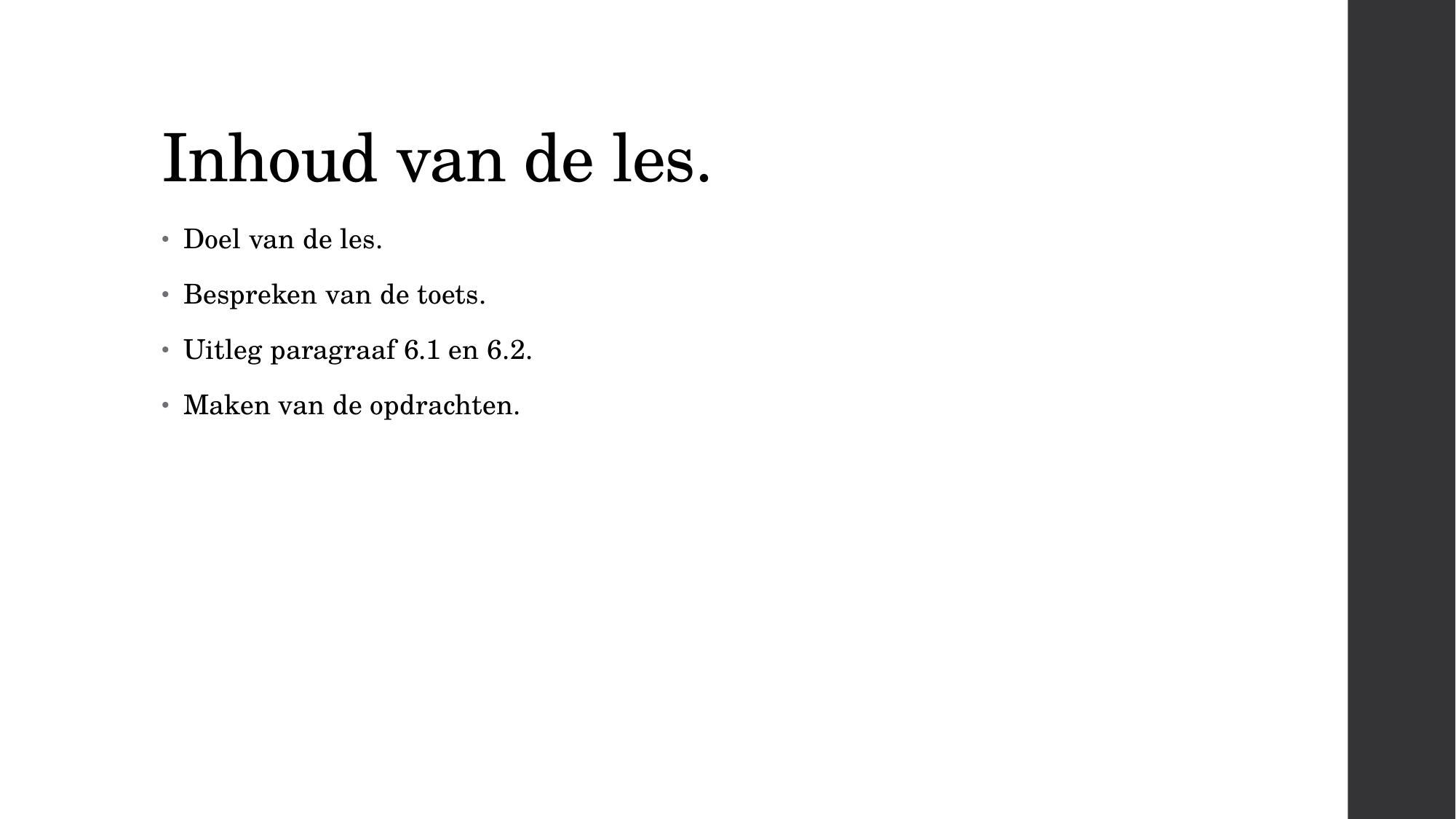

# Inhoud van de les.
Doel van de les.
Bespreken van de toets.
Uitleg paragraaf 6.1 en 6.2.
Maken van de opdrachten.